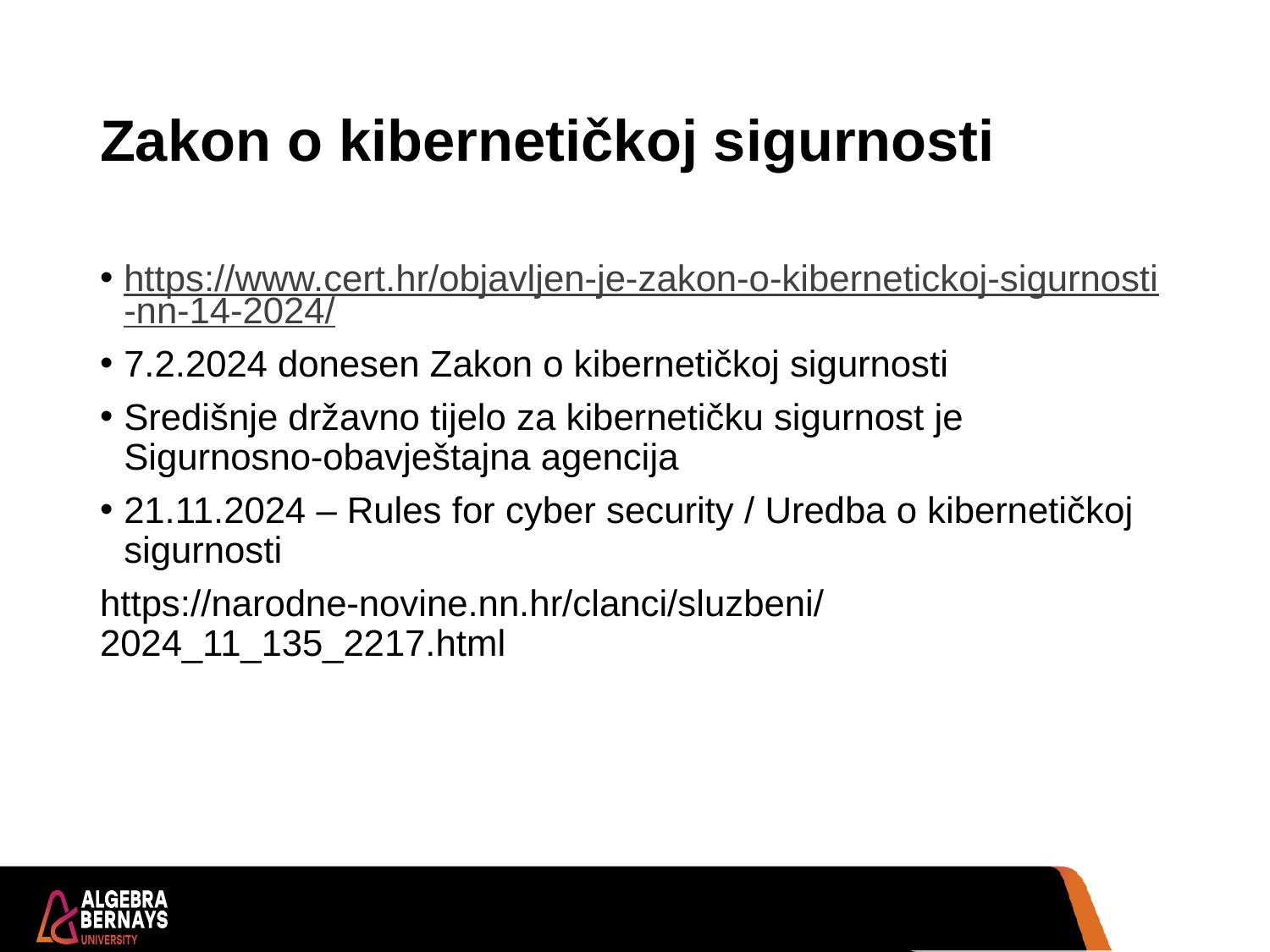

# Zakon o kibernetičkoj sigurnosti
https://www.cert.hr/objavljen-je-zakon-o-kibernetickoj-sigurnosti-nn-14-2024/
7.2.2024 donesen Zakon o kibernetičkoj sigurnosti
Središnje državno tijelo za kibernetičku sigurnost je Sigurnosno-obavještajna agencija
21.11.2024 – Rules for cyber security / Uredba o kibernetičkoj sigurnosti
https://narodne-novine.nn.hr/clanci/sluzbeni/2024_11_135_2217.html